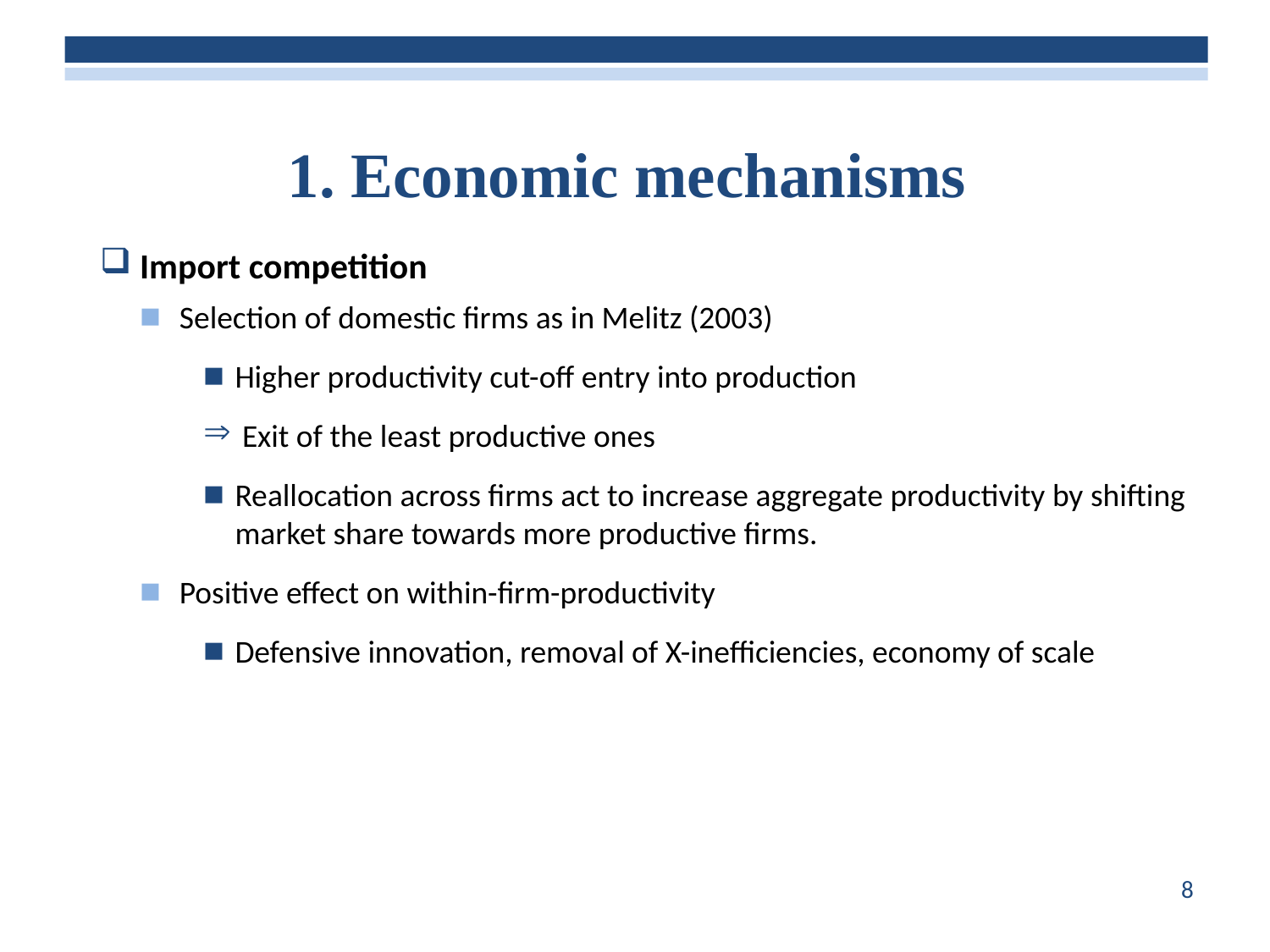

# 1. Economic mechanisms
Import competition
Selection of domestic firms as in Melitz (2003)
Higher productivity cut-off entry into production
 Exit of the least productive ones
Reallocation across firms act to increase aggregate productivity by shifting market share towards more productive firms.
Positive effect on within-firm-productivity
Defensive innovation, removal of X-inefficiencies, economy of scale

8